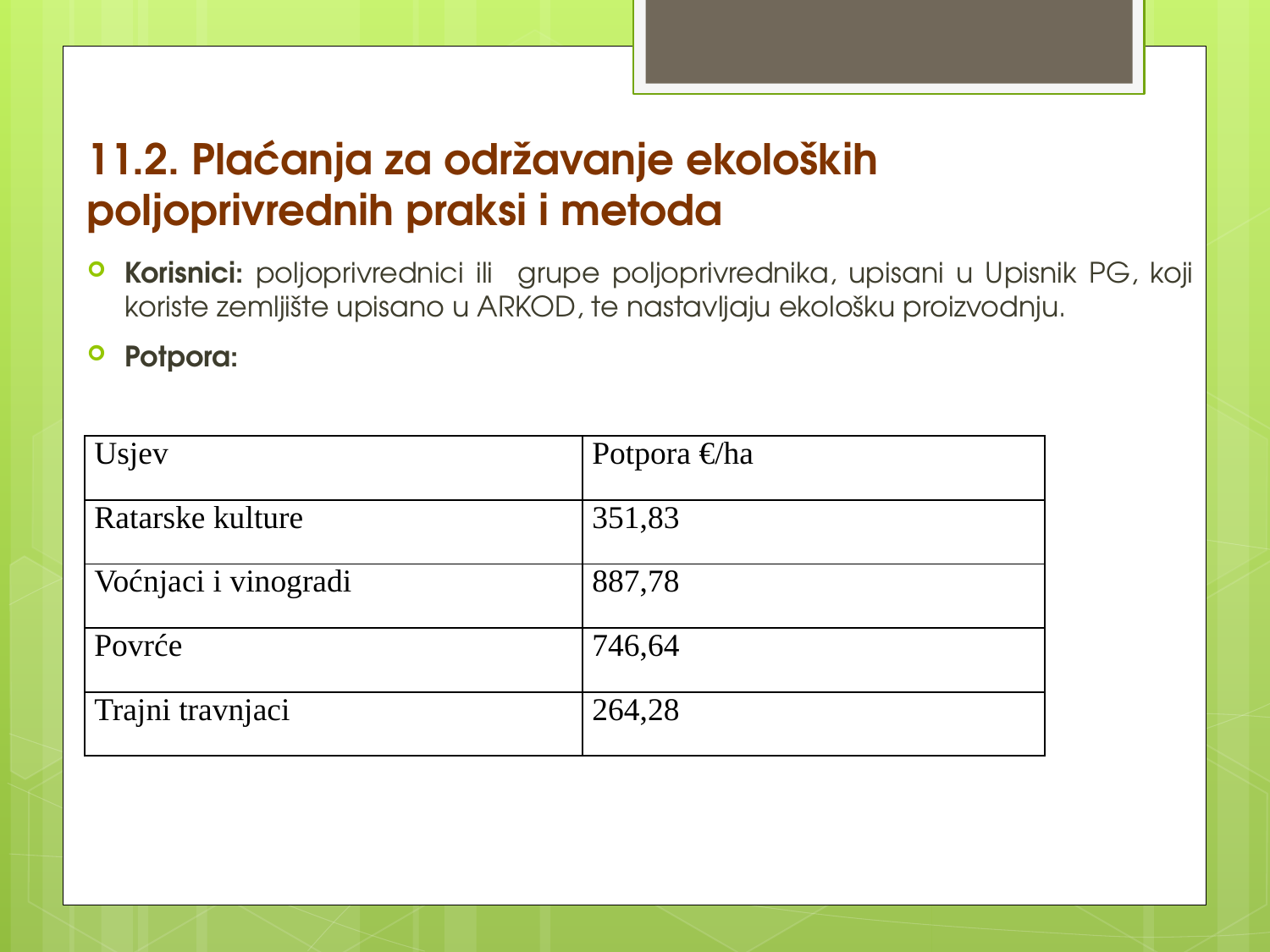

11.2. Plaćanja za održavanje ekoloških poljoprivrednih praksi i metoda
Korisnici: poljoprivrednici ili  grupe poljoprivrednika, upisani u Upisnik PG, koji koriste zemljište upisano u ARKOD, te nastavljaju ekološku proizvodnju.
Potpora:

| Usjev | Potpora €/ha |
| --- | --- |
| Ratarske kulture | 351,83 |
| Voćnjaci i vinogradi | 887,78 |
| Povrće | 746,64 |
| Trajni travnjaci | 264,28 |